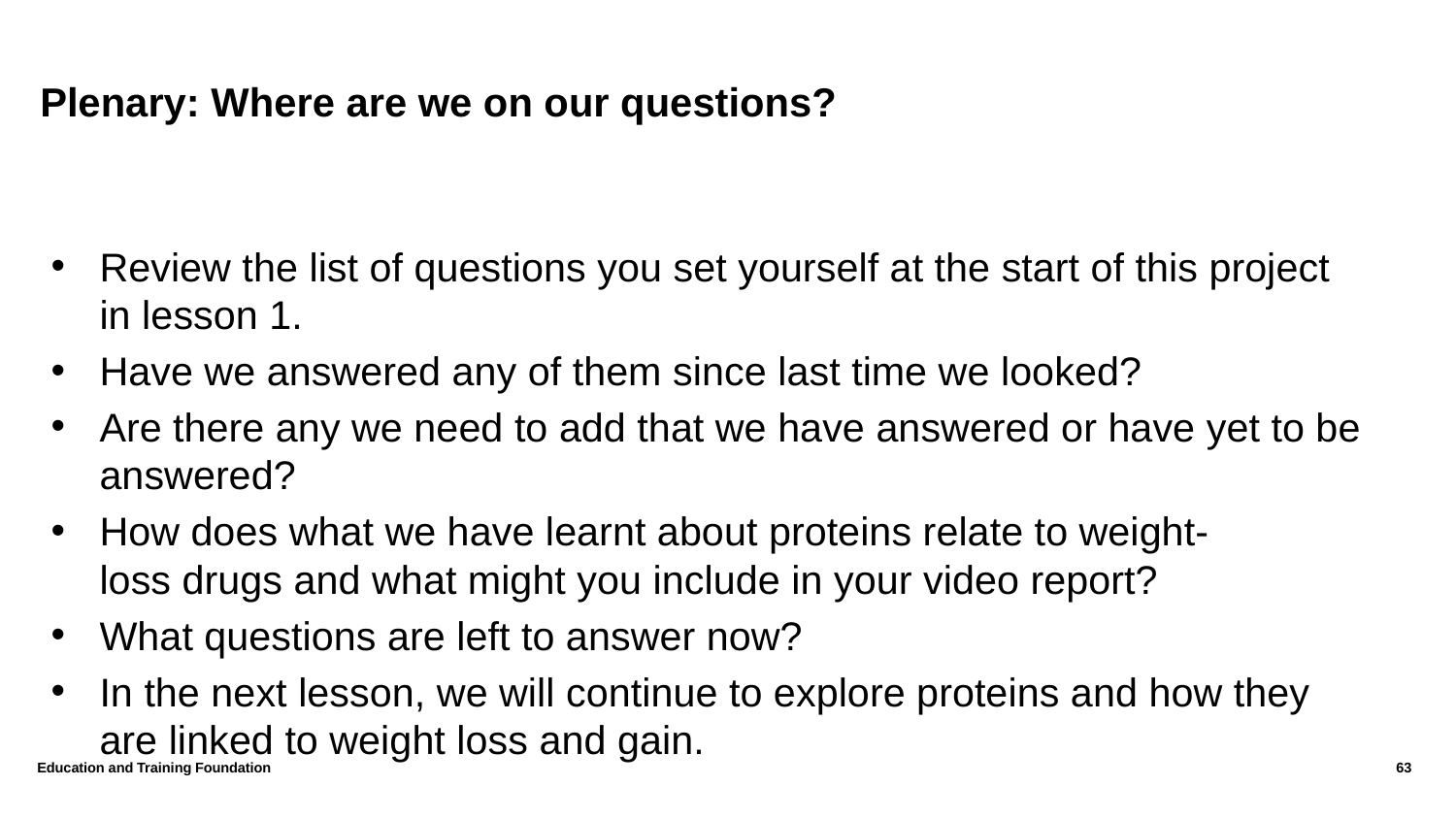

# Plenary: Where are we on our questions?
Review the list of questions you set yourself at the start of this project in lesson 1.
Have we answered any of them since last time we looked?
Are there any we need to add that we have answered or have yet to be answered?
How does what we have learnt about proteins relate to weight-loss drugs and what might you include in your video report?
What questions are left to answer now?
In the next lesson, we will continue to explore proteins and how they are linked to weight loss and gain.
Education and Training Foundation
63